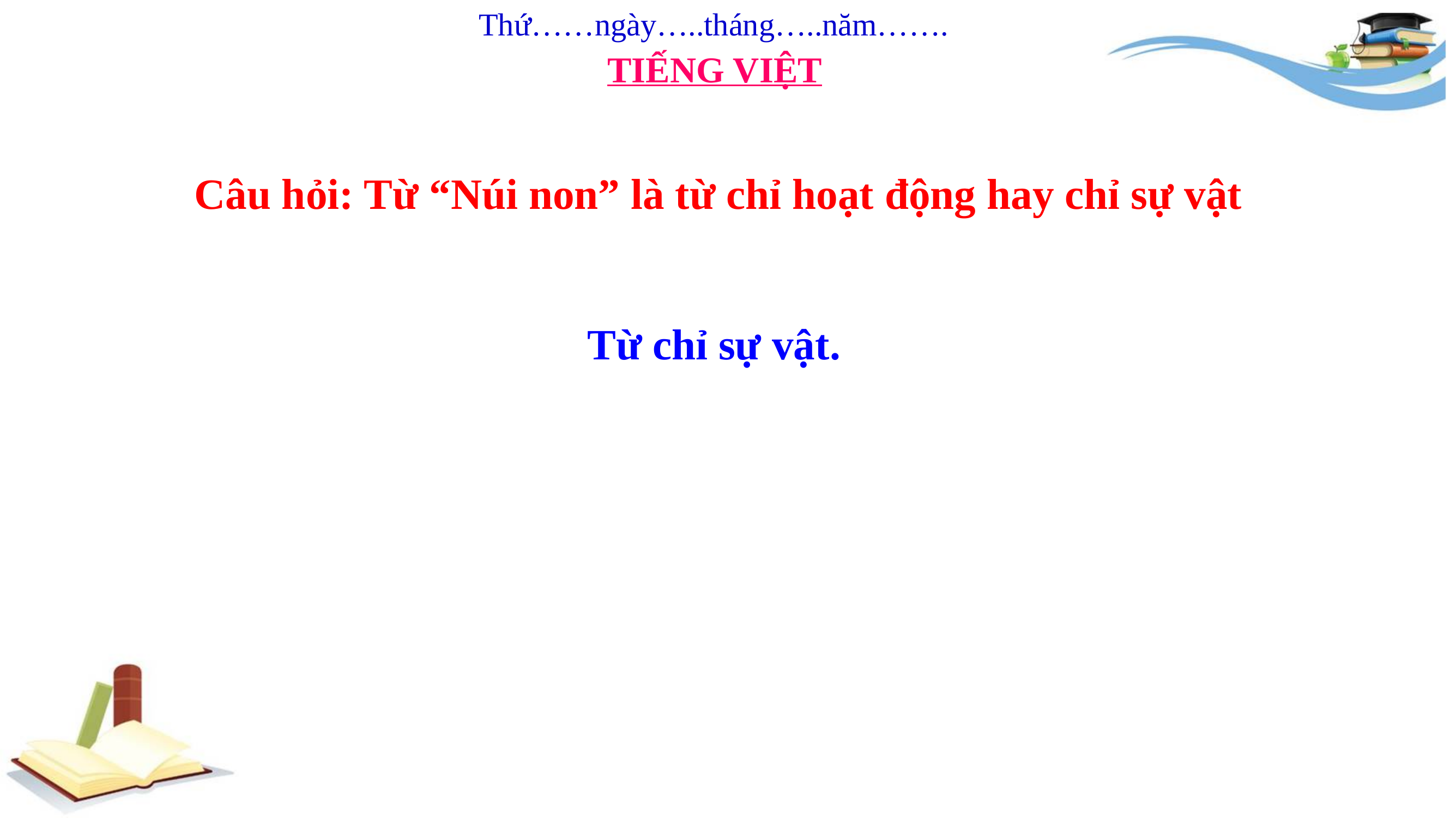

Thứ……ngày…..tháng…..năm…….
TIẾNG VIỆT
Câu hỏi: Từ “Núi non” là từ chỉ hoạt động hay chỉ sự vật
Từ chỉ sự vật.